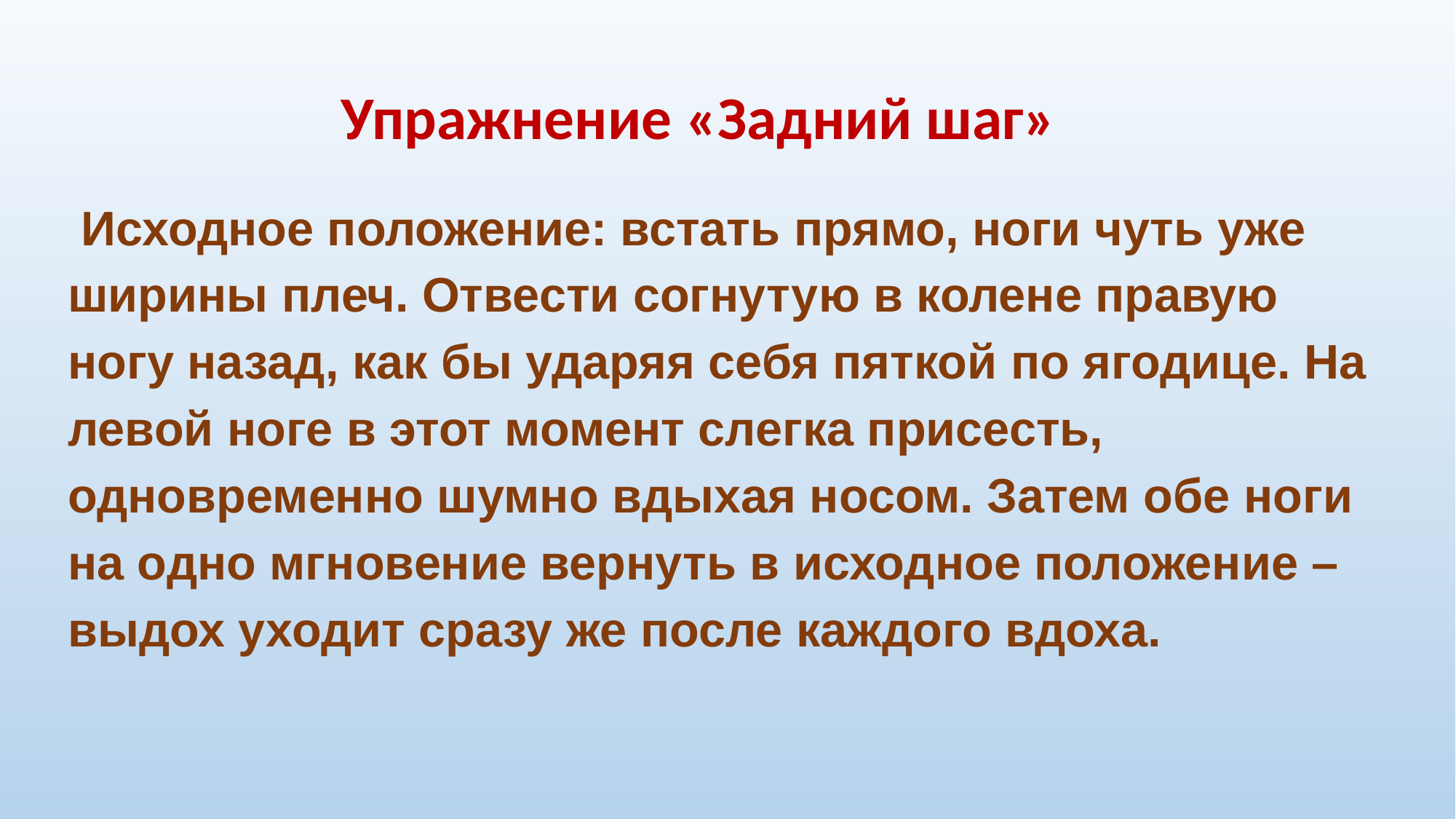

Упражнение «Задний шаг»
 Исходное положение: встать прямо, ноги чуть уже ширины плеч. Отвести согнутую в колене правую ногу назад, как бы ударяя себя пяткой по ягодице. На левой ноге в этот момент слегка присесть, одновременно шумно вдыхая носом. Затем обе ноги на одно мгновение вернуть в исходное положение – выдох уходит сразу же после каждого вдоха.